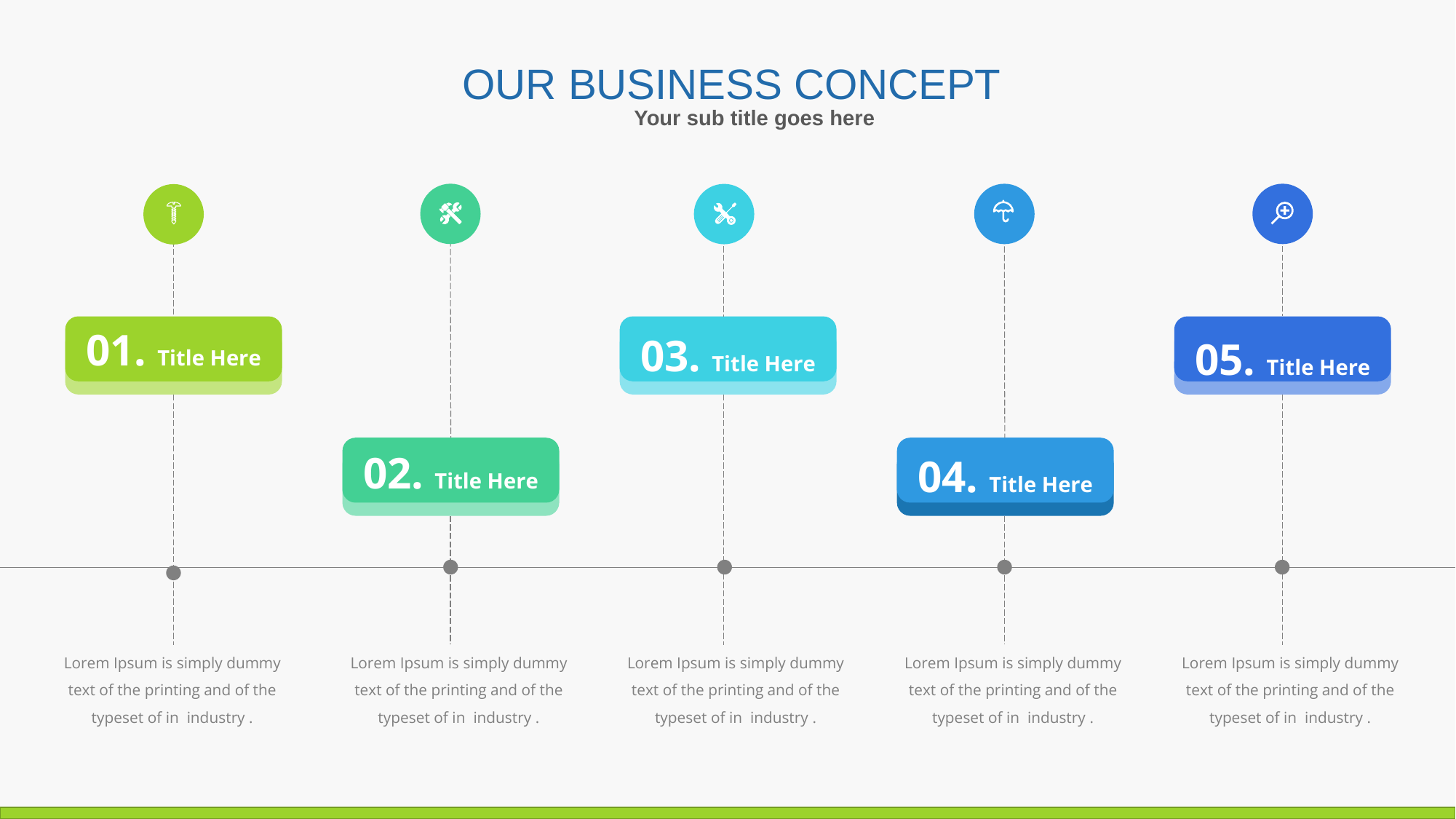

OUR BUSINESS CONCEPT
Your sub title goes here

01. Title Here

03. Title Here

05. Title Here

02. Title Here

04. Title Here

Lorem Ipsum is simply dummy text of the printing and of the typeset of in  industry .
Lorem Ipsum is simply dummy text of the printing and of the typeset of in  industry .
Lorem Ipsum is simply dummy text of the printing and of the typeset of in  industry .
Lorem Ipsum is simply dummy text of the printing and of the typeset of in  industry .
Lorem Ipsum is simply dummy text of the printing and of the typeset of in  industry .